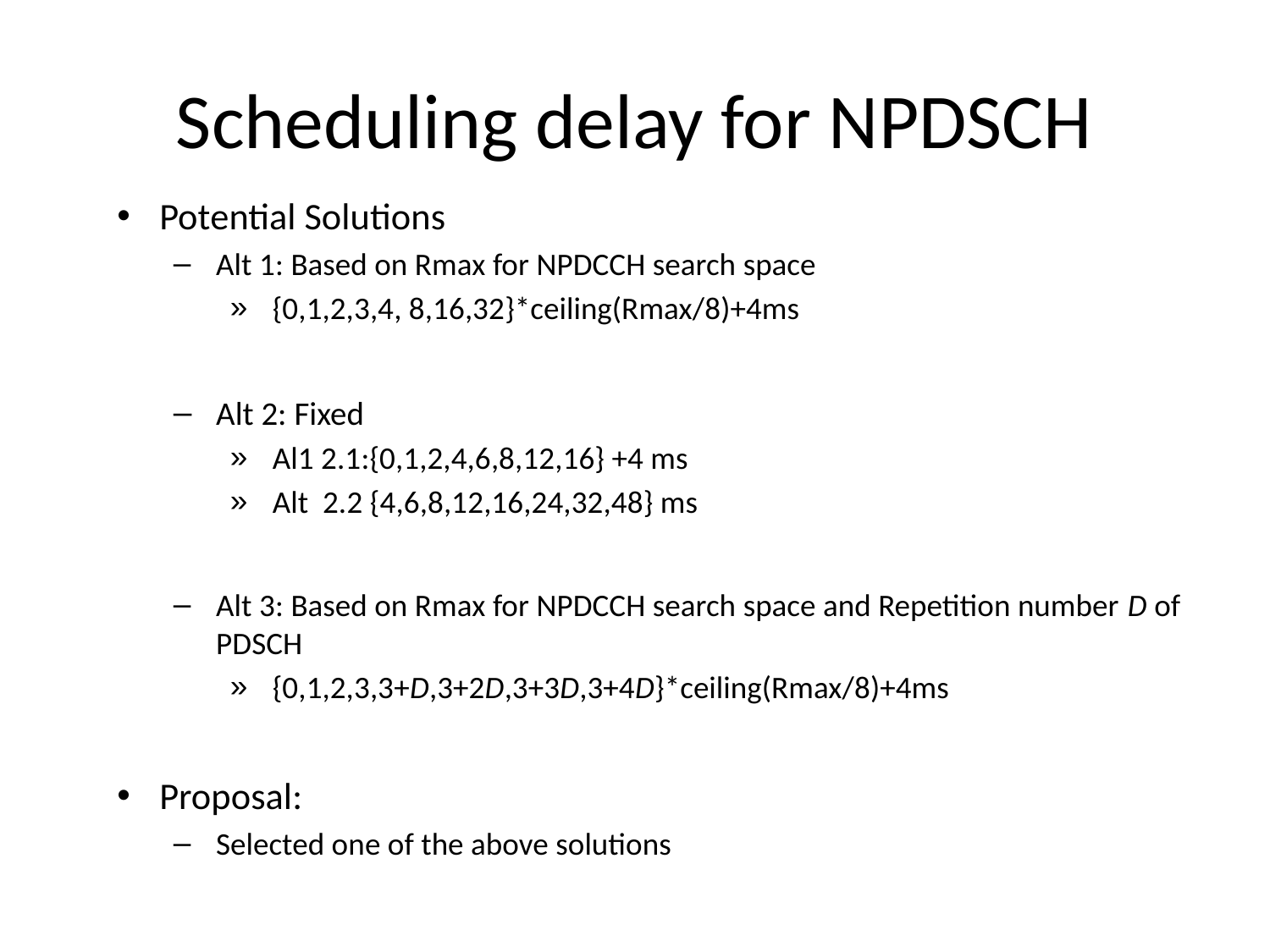

# Scheduling delay for NPDSCH
Potential Solutions
Alt 1: Based on Rmax for NPDCCH search space
{0,1,2,3,4, 8,16,32}*ceiling(Rmax/8)+4ms

Alt 2: Fixed
Al1 2.1:{0,1,2,4,6,8,12,16} +4 ms
Alt  2.2 {4,6,8,12,16,24,32,48} ms

Alt 3: Based on Rmax for NPDCCH search space and Repetition number D of PDSCH
{0,1,2,3,3+D,3+2D,3+3D,3+4D}*ceiling(Rmax/8)+4ms

Proposal:
Selected one of the above solutions